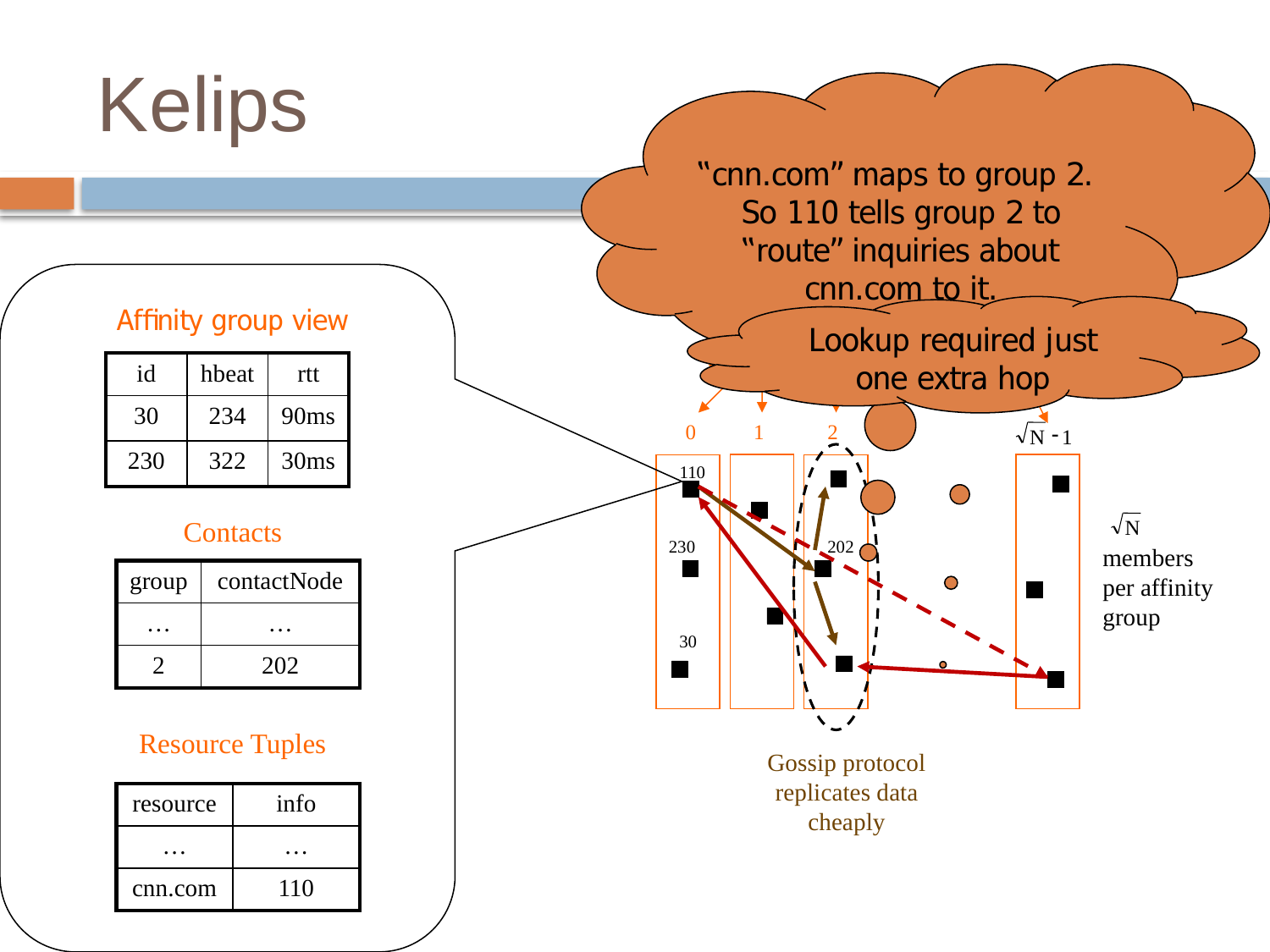

# Kelips
“cnn.com” maps to group 2.  So 110 tells group 2 to “route” inquiries about cnn.com to it.

Affinity group view
Lookup required just one extra hop
Affinity Groups:
peer membership thru consistent hash
| id | hbeat | rtt |
| --- | --- | --- |
| 30 | 234 | 90ms |
| 230 | 322 | 30ms |

0
1
2
−

N
1

110

Contacts

N

230
202
members per affinity group
| group | contactNode |
| --- | --- |
| … | … |
| 2 | 202 |

30

Resource Tuples
Gossip protocol replicates data cheaply
| resource | info |
| --- | --- |
| … | … |
| cnn.com | 110 |